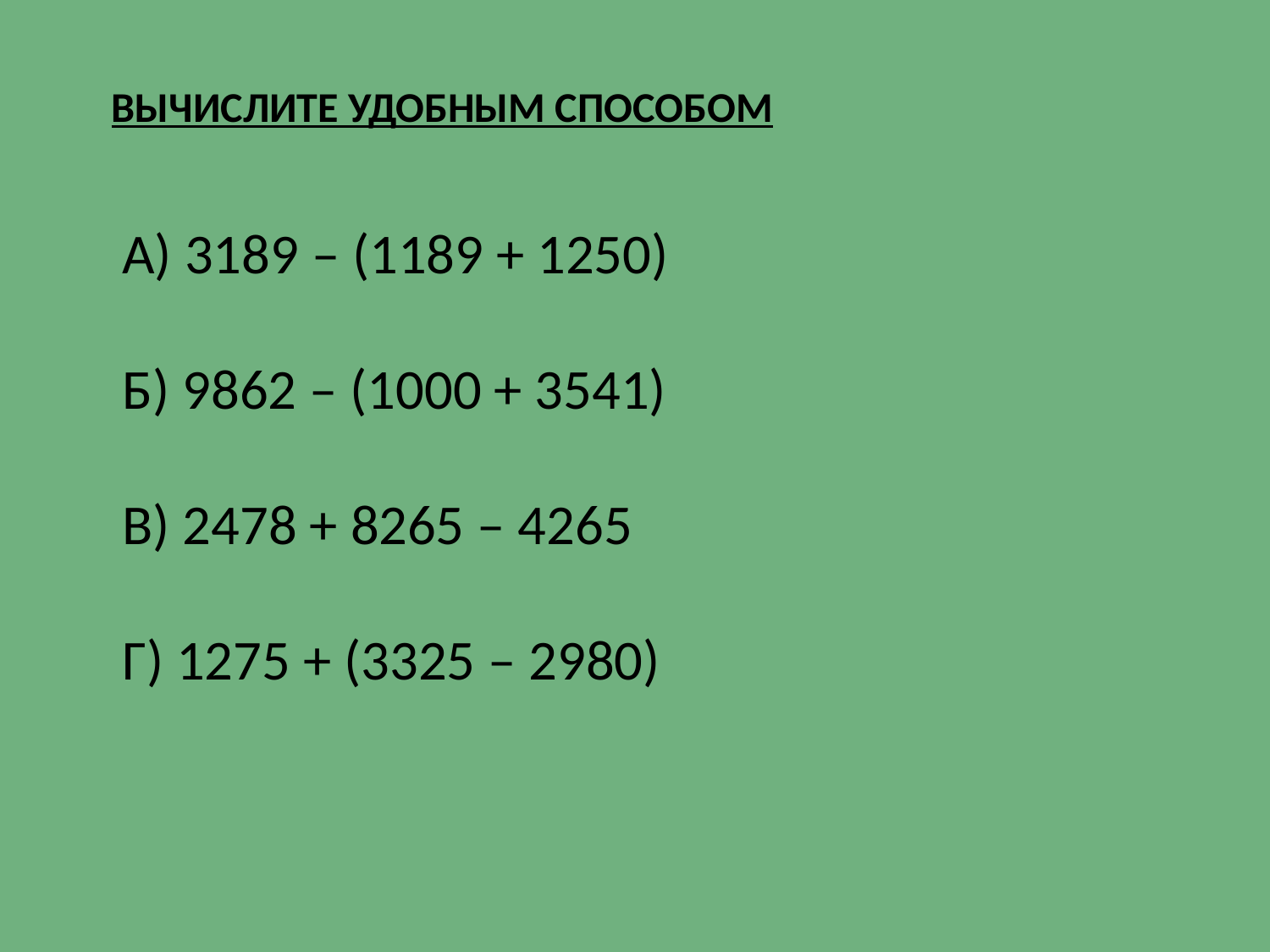

ВЫЧИСЛИТЕ УДОБНЫМ СПОСОБОМ
А) 3189 – (1189 + 1250)

Б) 9862 – (1000 + 3541)

В) 2478 + 8265 – 4265

Г) 1275 + (3325 – 2980)